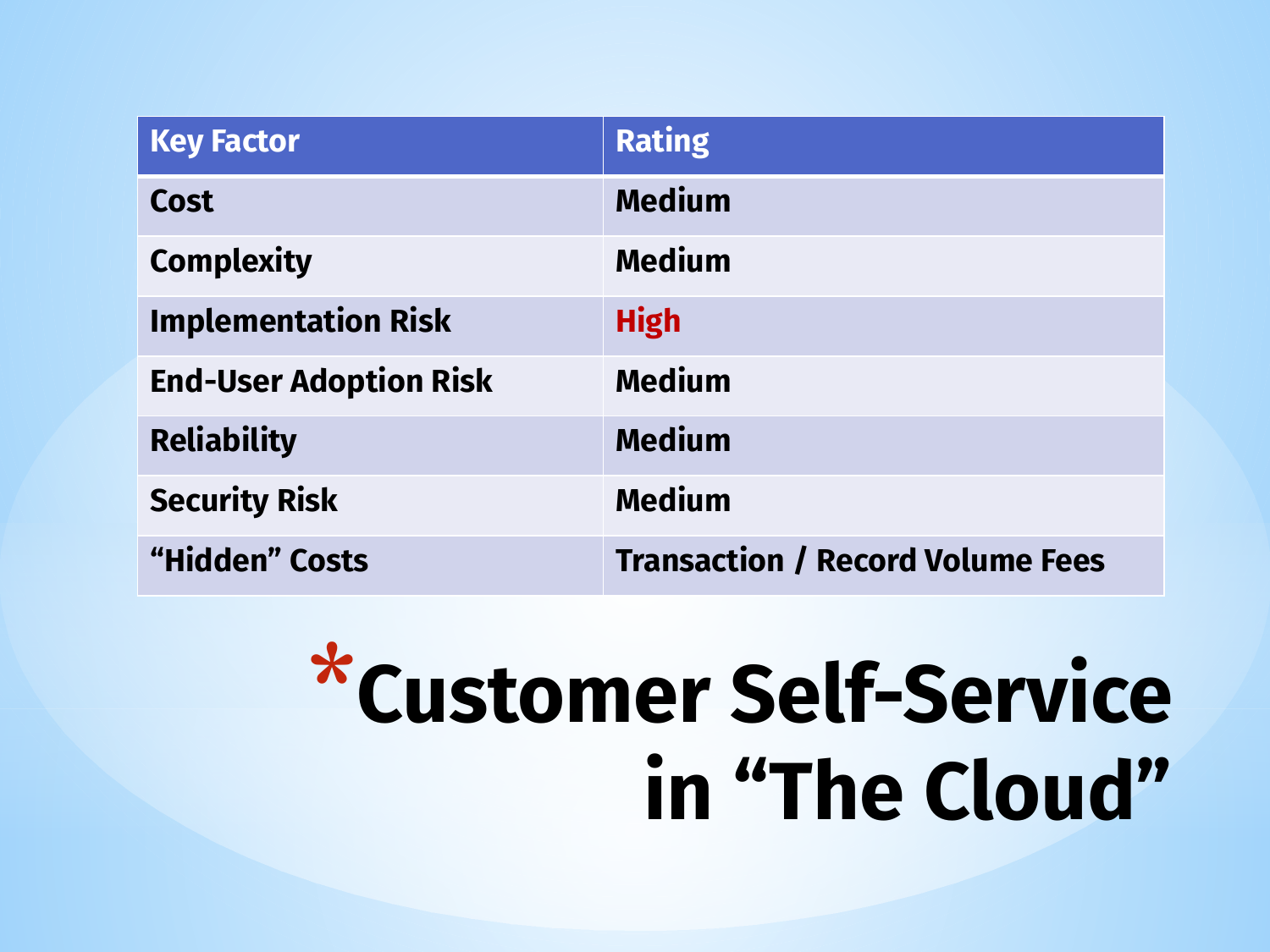

| Key Factor | Rating |
| --- | --- |
| Cost | Medium |
| Complexity | Medium |
| Implementation Risk | High |
| End-User Adoption Risk | Medium |
| Reliability | Medium |
| Security Risk | Medium |
| “Hidden” Costs | Transaction / Record Volume Fees |
# Customer Self-Service in “The Cloud”